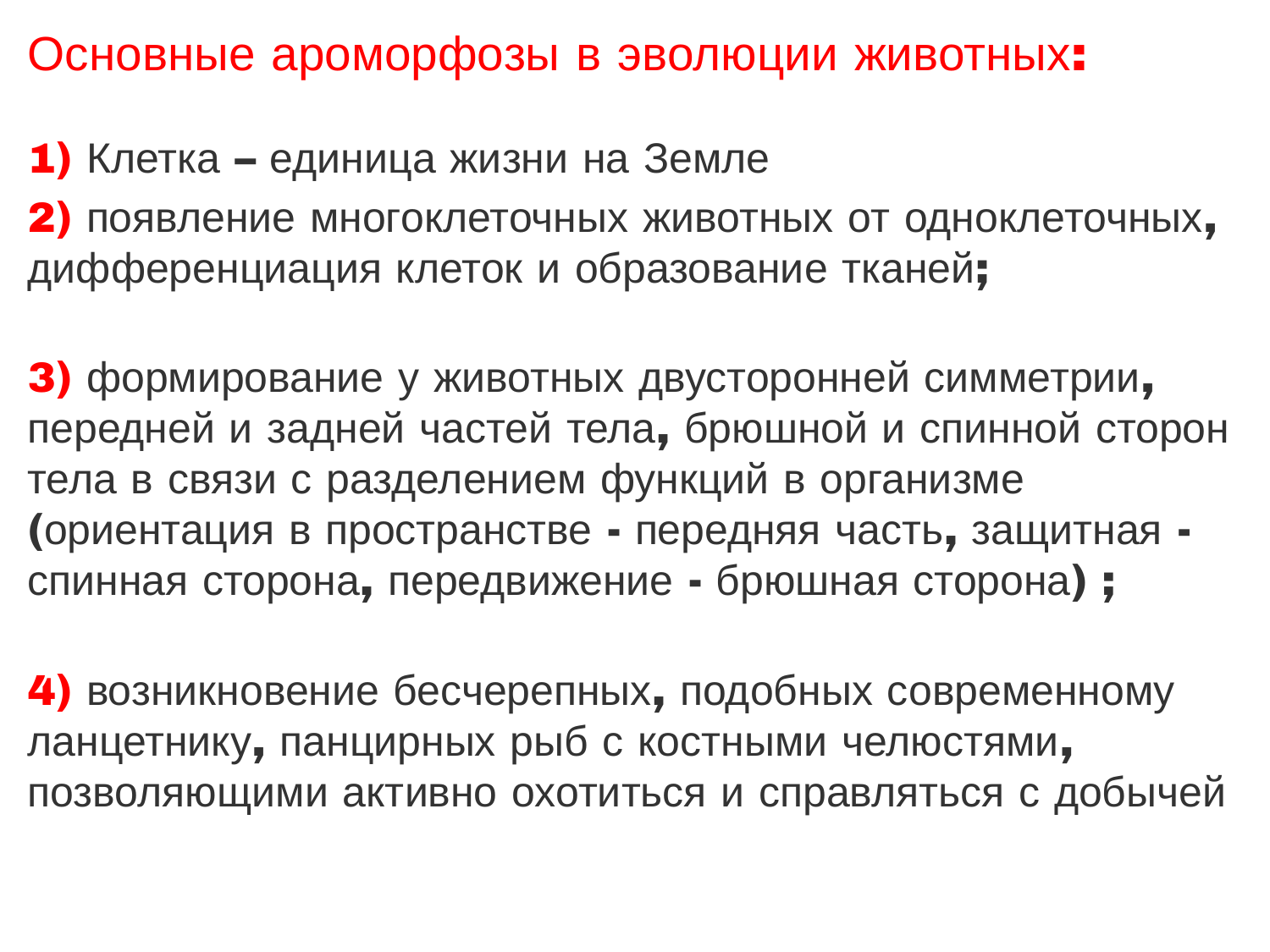

Основные ароморфозы в эволюции животных:
1) Клетка – единица жизни на Земле
2) появление многоклеточных животных от одноклеточных, дифференциация клеток и образование тканей;
3) формирование у животных двусторонней симметрии, передней и задней частей тела, брюшной и спинной сторон тела в связи с разделением функций в организме (ориентация в пространстве - передняя часть, защитная - спинная сторона, передвижение - брюшная сторона) ;
4) возникновение бесчерепных, подобных современному ланцетнику, панцирных рыб с костными челюстями, позволяющими активно охотиться и справляться с добычей
#